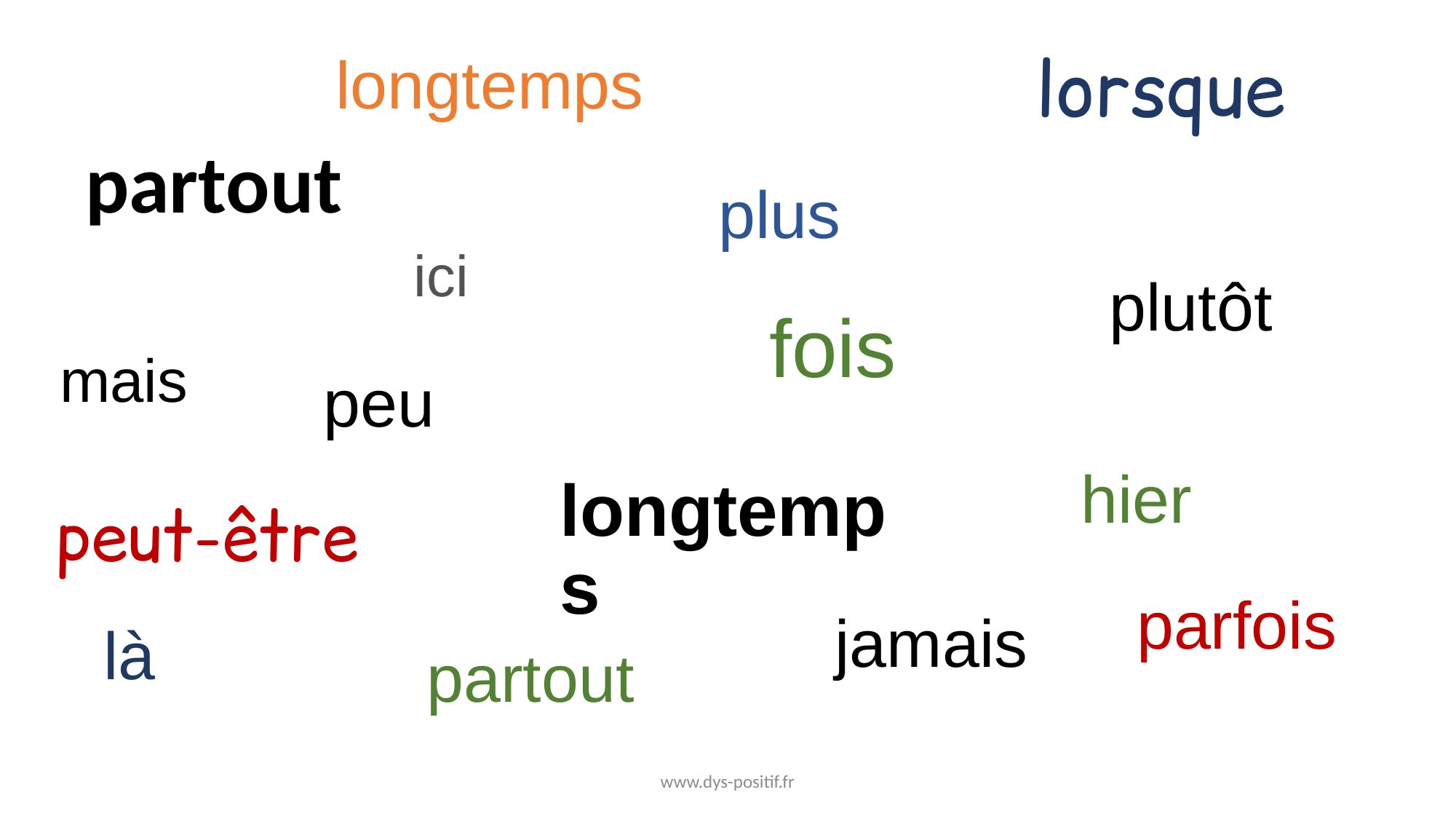

longtemps
lorsque
partout
plus
ici
plutôt
fois
mais
peu
hier
longtemps
peut-être
parfois
jamais
là
partout
www.dys-positif.fr